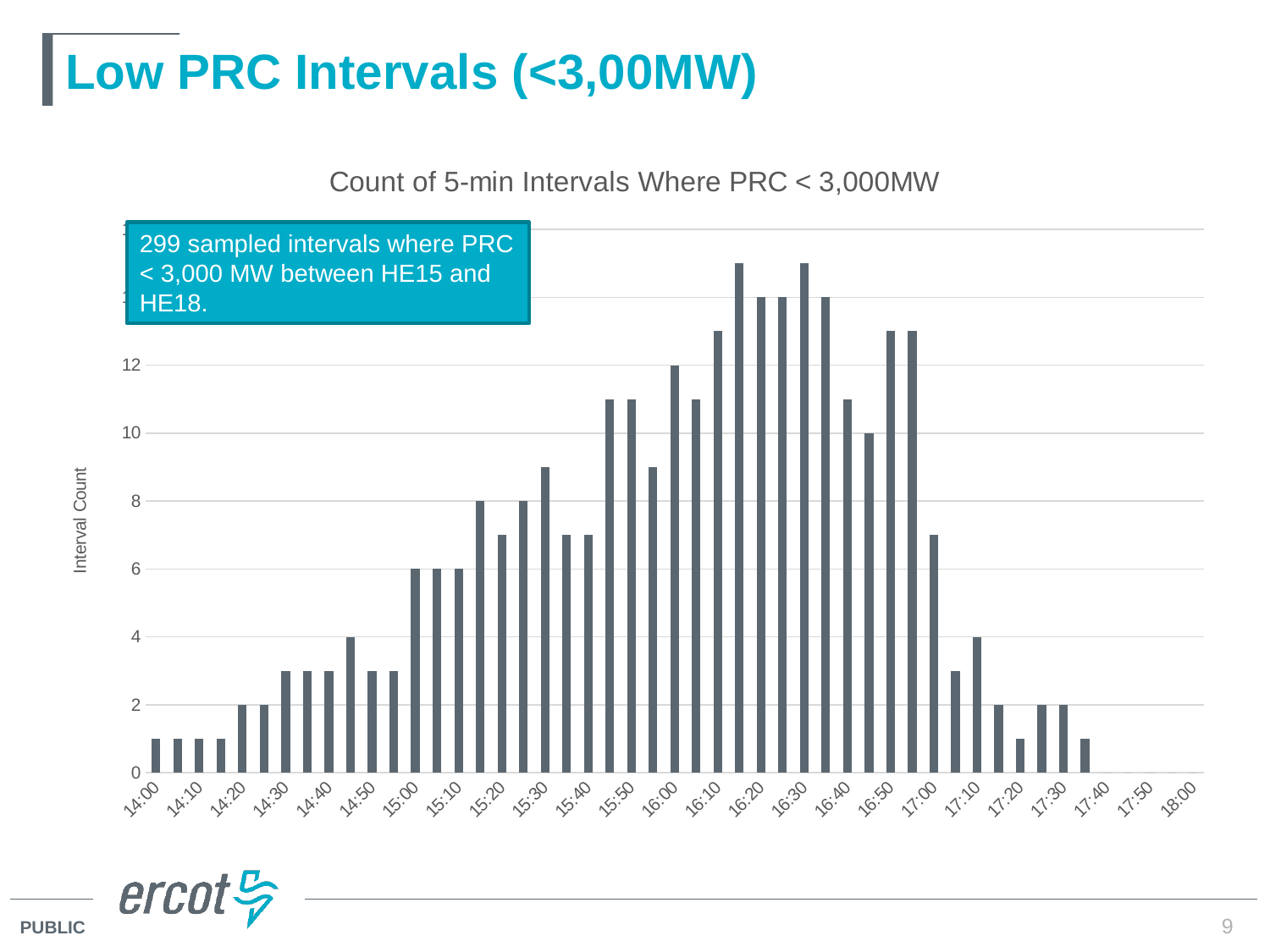

# Low PRC Intervals (<3,00MW)

### Chart: Count of 5-min Intervals Where PRC < 3,000MW

| Category | count |
|---|---|
| 14:00 | 1.0 |
| 14:05 | 1.0 |
| 14:10 | 1.0 |
| 14:15 | 1.0 |
| 14:20 | 2.0 |
| 14:25 | 2.0 |
| 14:30 | 3.0 |
| 14:35 | 3.0 |
| 14:40 | 3.0 |
| 14:45 | 4.0 |
| 14:50 | 3.0 |
| 14:55 | 3.0 |
| 15:00 | 6.0 |
| 15:05 | 6.0 |
| 15:10 | 6.0 |
| 15:15 | 8.0 |
| 15:20 | 7.0 |
| 15:25 | 8.0 |
| 15:30 | 9.0 |
| 15:35 | 7.0 |
| 15:40 | 7.0 |
| 15:45 | 11.0 |
| 15:50 | 11.0 |
| 15:55 | 9.0 |
| 16:00 | 12.0 |
| 16:05 | 11.0 |
| 16:10 | 13.0 |
| 16:15 | 15.0 |
| 16:20 | 14.0 |
| 16:25 | 14.0 |
| 16:30 | 15.0 |
| 16:35 | 14.0 |
| 16:40 | 11.0 |
| 16:45 | 10.0 |
| 16:50 | 13.0 |
| 16:55 | 13.0 |
| 17:00 | 7.0 |
| 17:05 | 3.0 |
| 17:10 | 4.0 |
| 17:15 | 2.0 |
| 17:20 | 1.0 |
| 17:25 | 2.0 |
| 17:30 | 2.0 |
| 17:35 | 1.0 |
| 17:40 | 0.0 |
| 17:45 | 0.0 |
| 17:50 | 0.0 |
| 17:55 | 0.0 |
| 18:00 | 0.0 |
299 sampled intervals where PRC < 3,000 MW between HE15 and HE18.
9